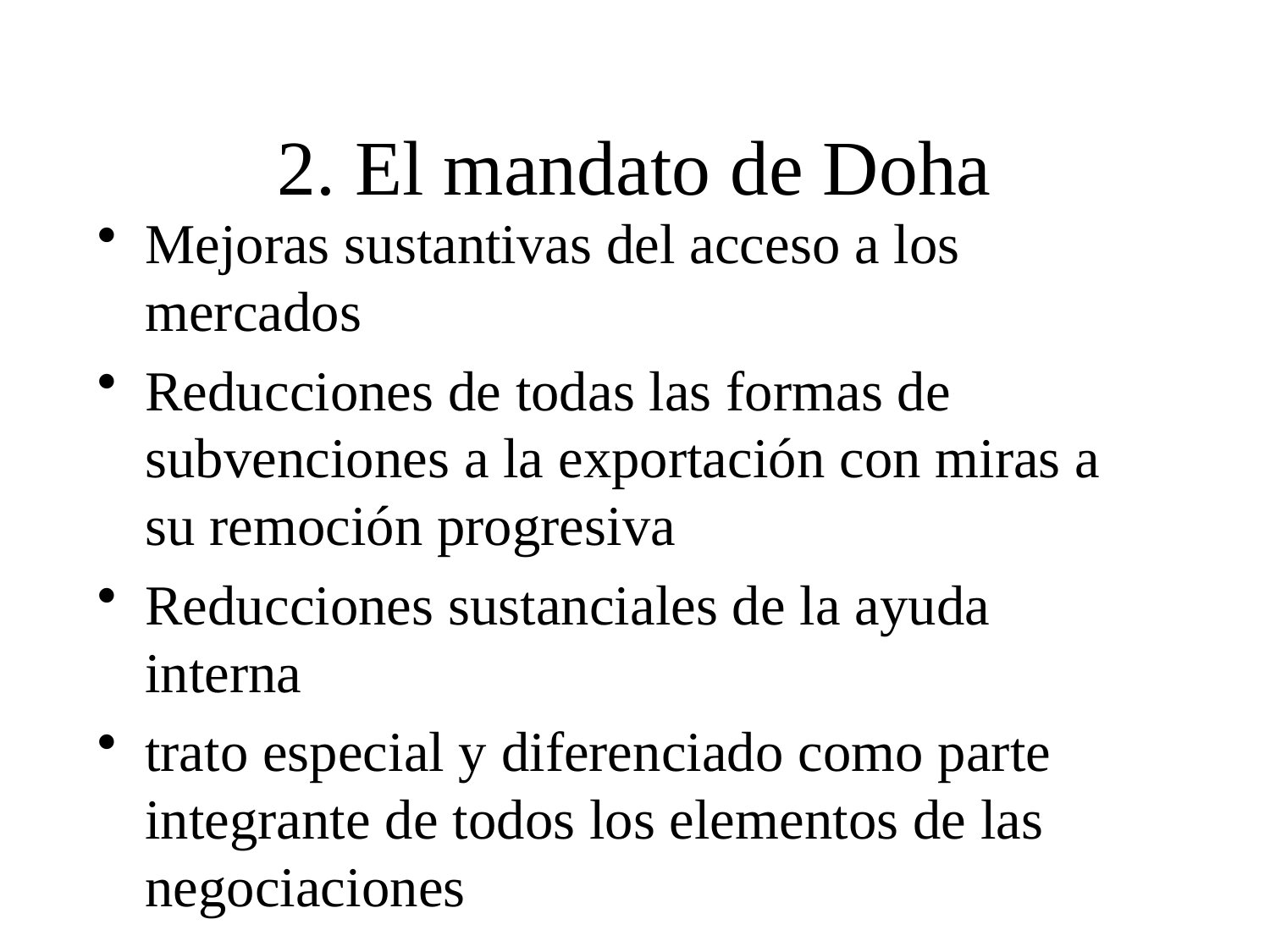

# 2. El mandato de Doha
Mejoras sustantivas del acceso a los mercados
Reducciones de todas las formas de subvenciones a la exportación con miras a su remoción progresiva
Reducciones sustanciales de la ayuda interna
trato especial y diferenciado como parte integrante de todos los elementos de las negociaciones